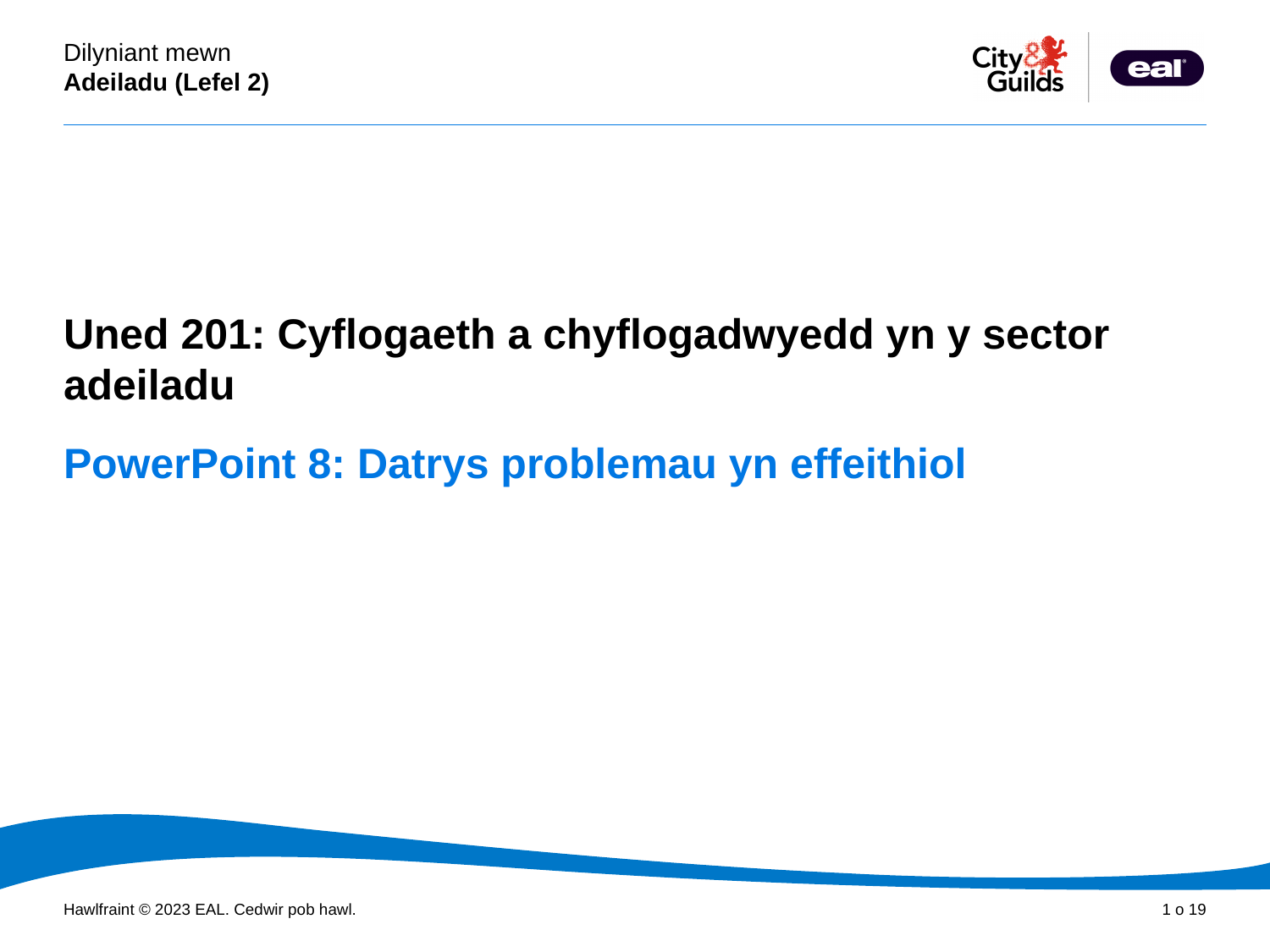

Cyflwyniad PowerPoint
Uned 201: Cyflogaeth a chyflogadwyedd yn y sector adeiladu
# PowerPoint 8: Datrys problemau yn effeithiol